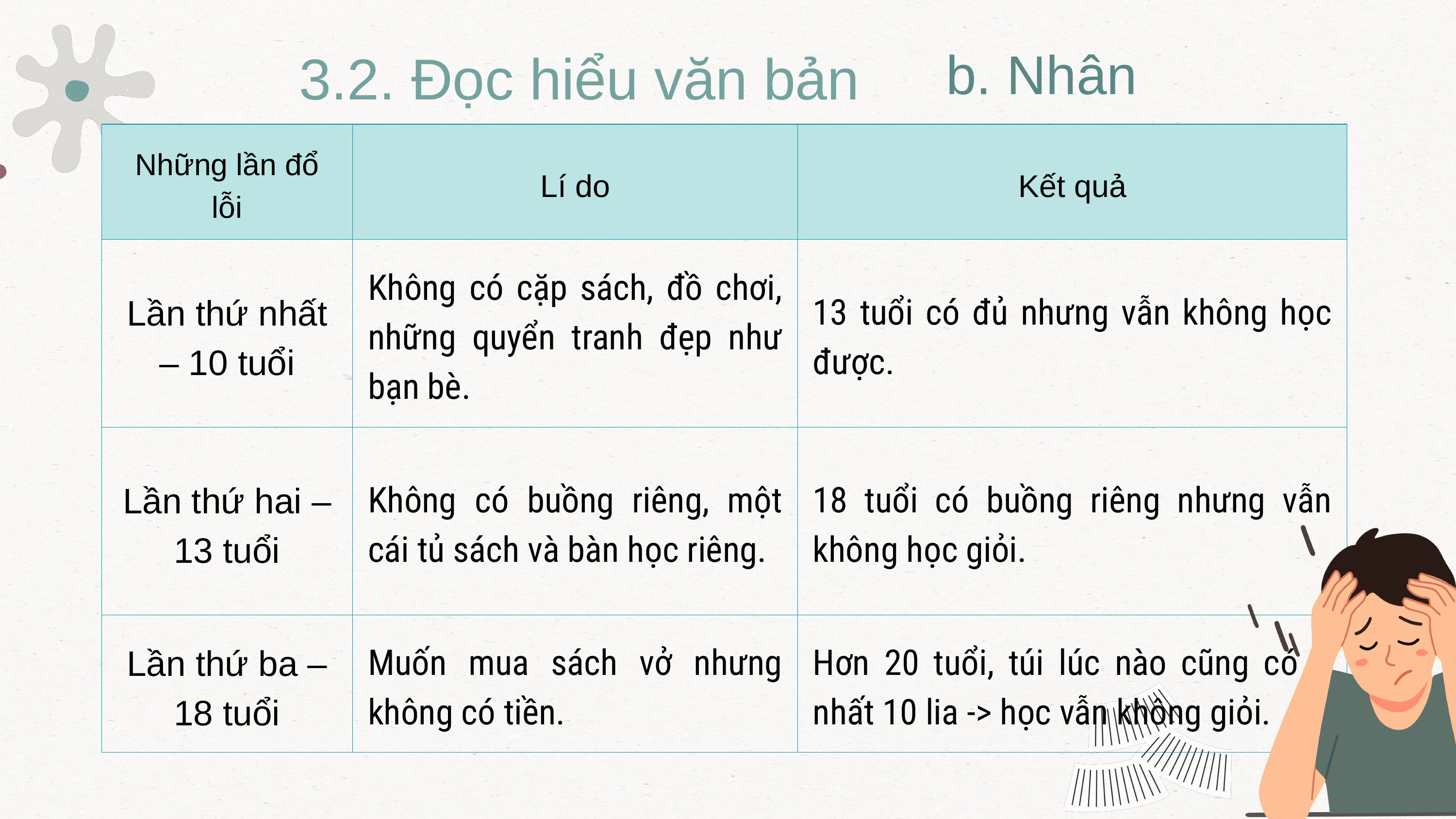

b. Nhân vật
3.2. Đọc hiểu văn bản

| Những lần đổ lỗi | Lí do | Kết quả |
| --- | --- | --- |
| Lần thứ nhất – 10 tuổi | Không có cặp sách, đồ chơi, những quyển tranh đẹp như bạn bè. | 13 tuổi có đủ nhưng vẫn không học được. |
| Lần thứ hai – 13 tuổi | Không có buồng riêng, một cái tủ sách và bàn học riêng. | 18 tuổi có buồng riêng nhưng vẫn không học giỏi. |
| Lần thứ ba – 18 tuổi | Muốn mua sách vở nhưng không có tiền. | Hơn 20 tuổi, túi lúc nào cũng có ít nhất 10 lia -> học vẫn không giỏi. |